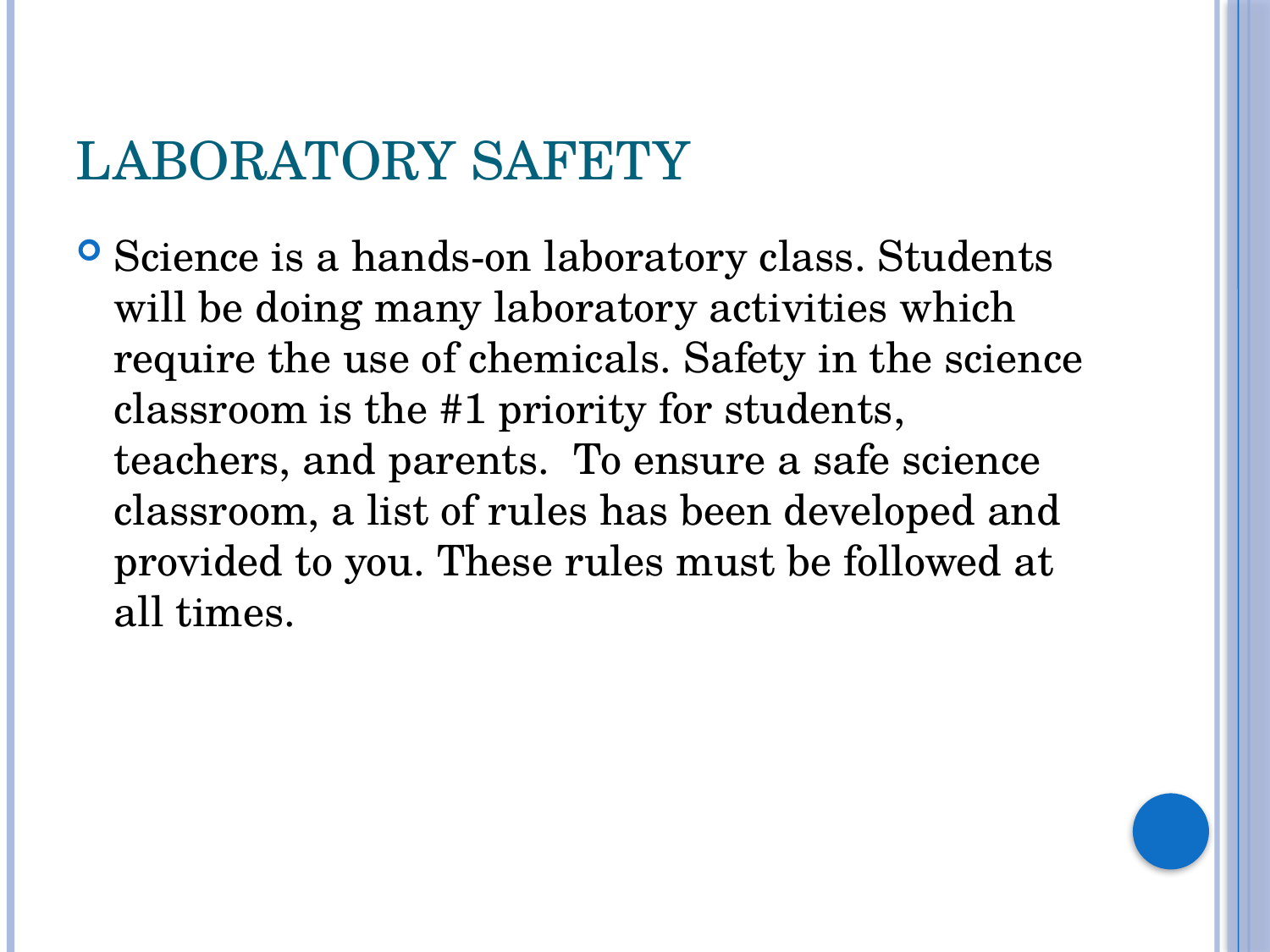

# Laboratory Safety
Science is a hands-on laboratory class. Students will be doing many laboratory activities which require the use of chemicals. Safety in the science classroom is the #1 priority for students, teachers, and parents.  To ensure a safe science classroom, a list of rules has been developed and provided to you. These rules must be followed at all times.